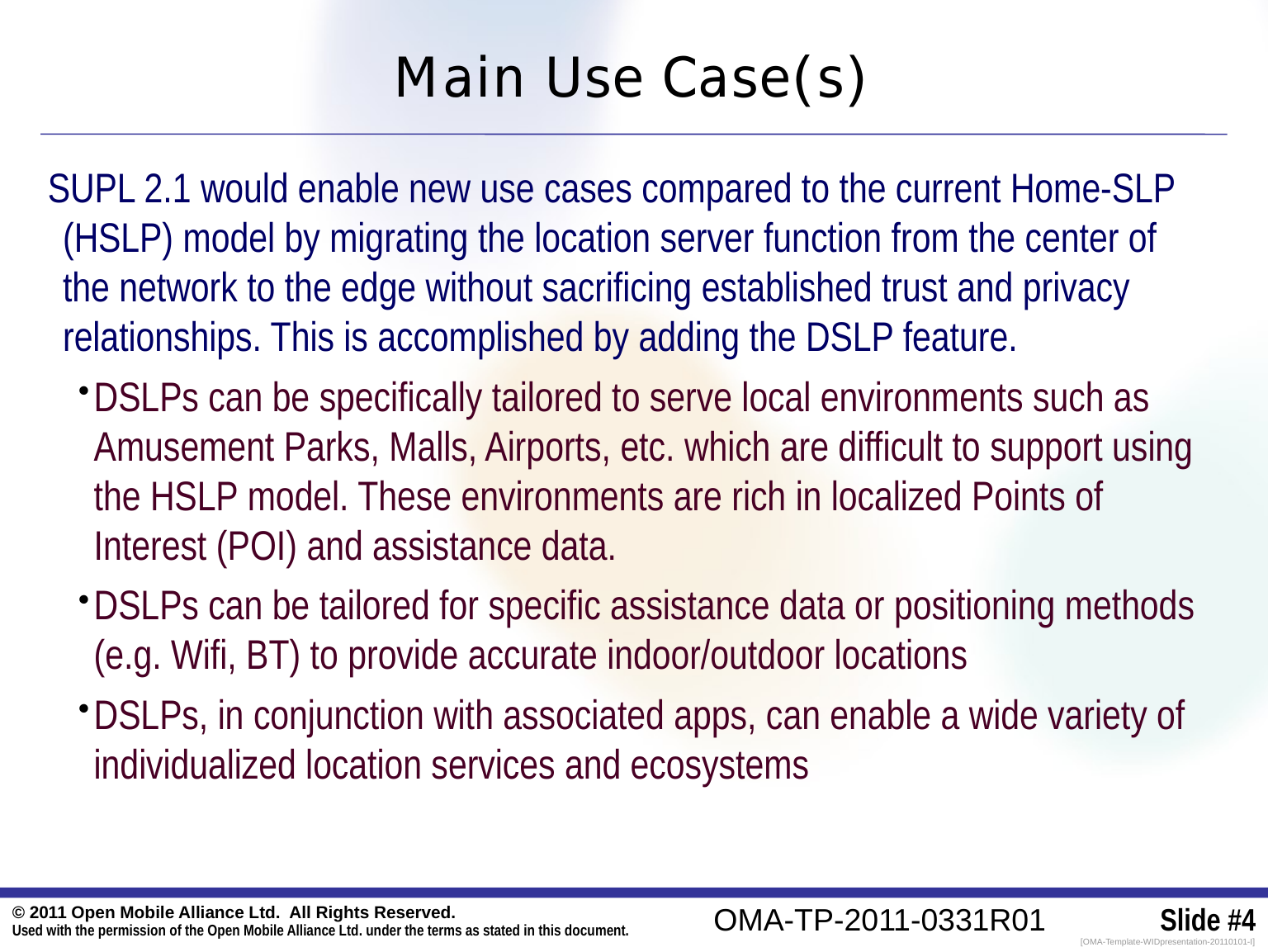

# Main Use Case(s)
SUPL 2.1 would enable new use cases compared to the current Home-SLP (HSLP) model by migrating the location server function from the center of the network to the edge without sacrificing established trust and privacy relationships. This is accomplished by adding the DSLP feature.
DSLPs can be specifically tailored to serve local environments such as Amusement Parks, Malls, Airports, etc. which are difficult to support using the HSLP model. These environments are rich in localized Points of Interest (POI) and assistance data.
DSLPs can be tailored for specific assistance data or positioning methods (e.g. Wifi, BT) to provide accurate indoor/outdoor locations
DSLPs, in conjunction with associated apps, can enable a wide variety of individualized location services and ecosystems